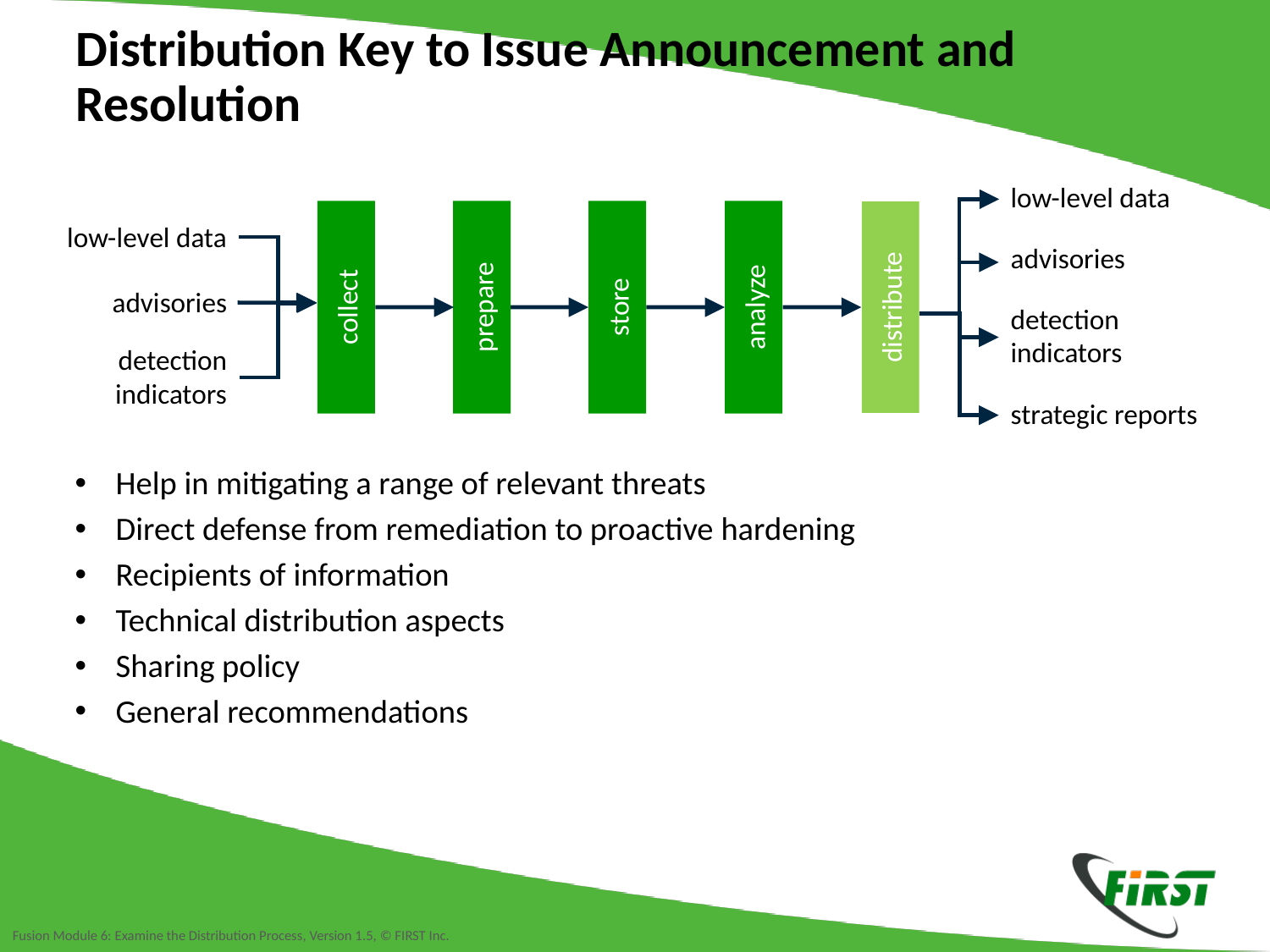

Distribution Key to Issue Announcement and Resolution
low-level data

low-level data
advisories

advisories
store
collect
prepare
analyze
distribute
detection indicators

detection
indicators
strategic reports
Help in mitigating a range of relevant threats
Direct defense from remediation to proactive hardening
Recipients of information
Technical distribution aspects
Sharing policy
General recommendations